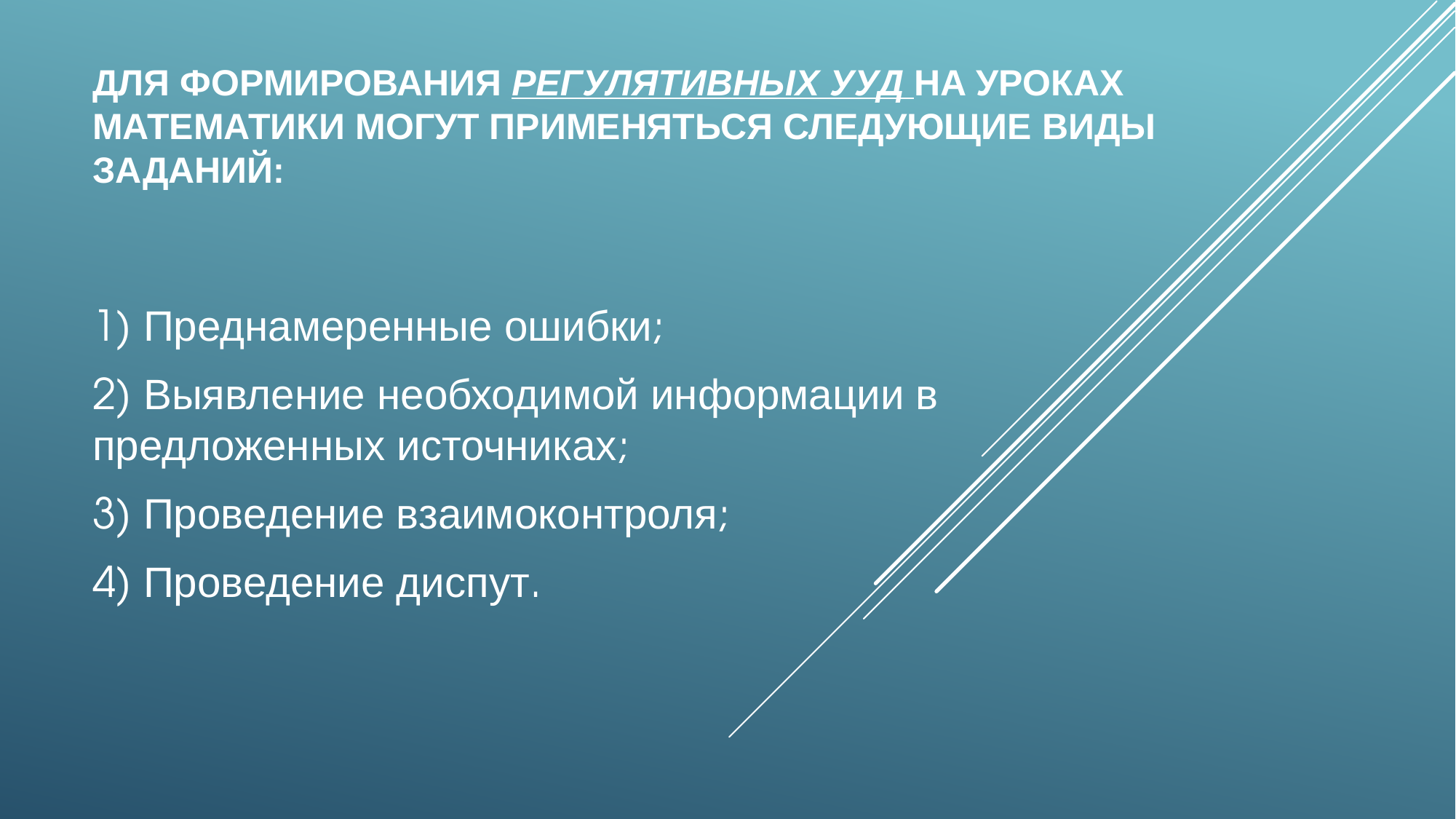

# Для формирования регулятивных УУД на уроках математики могут применяться следующие виды заданий:
1) Преднамеренные ошибки;
2) Выявление необходимой информации в предложенных источниках;
3) Проведение взаимоконтроля;
4) Проведение диспут.